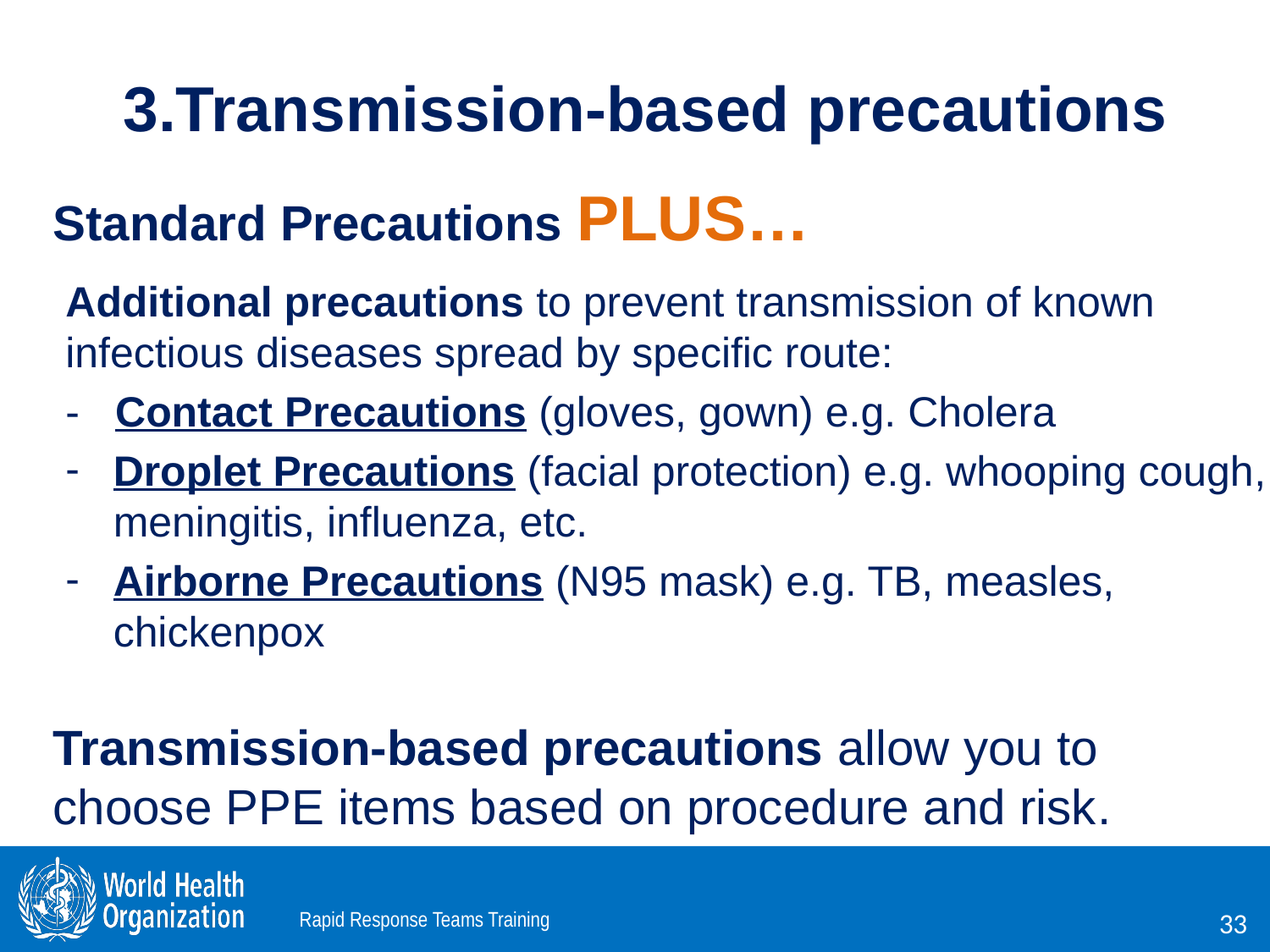

# 3.Transmission-based precautions
Standard Precautions PLUS…
Additional precautions to prevent transmission of known infectious diseases spread by specific route:
-   Contact Precautions (gloves, gown) e.g. Cholera
Droplet Precautions (facial protection) e.g. whooping cough, meningitis, influenza, etc.
Airborne Precautions (N95 mask) e.g. TB, measles, chickenpox
Transmission-based precautions allow you to choose PPE items based on procedure and risk.